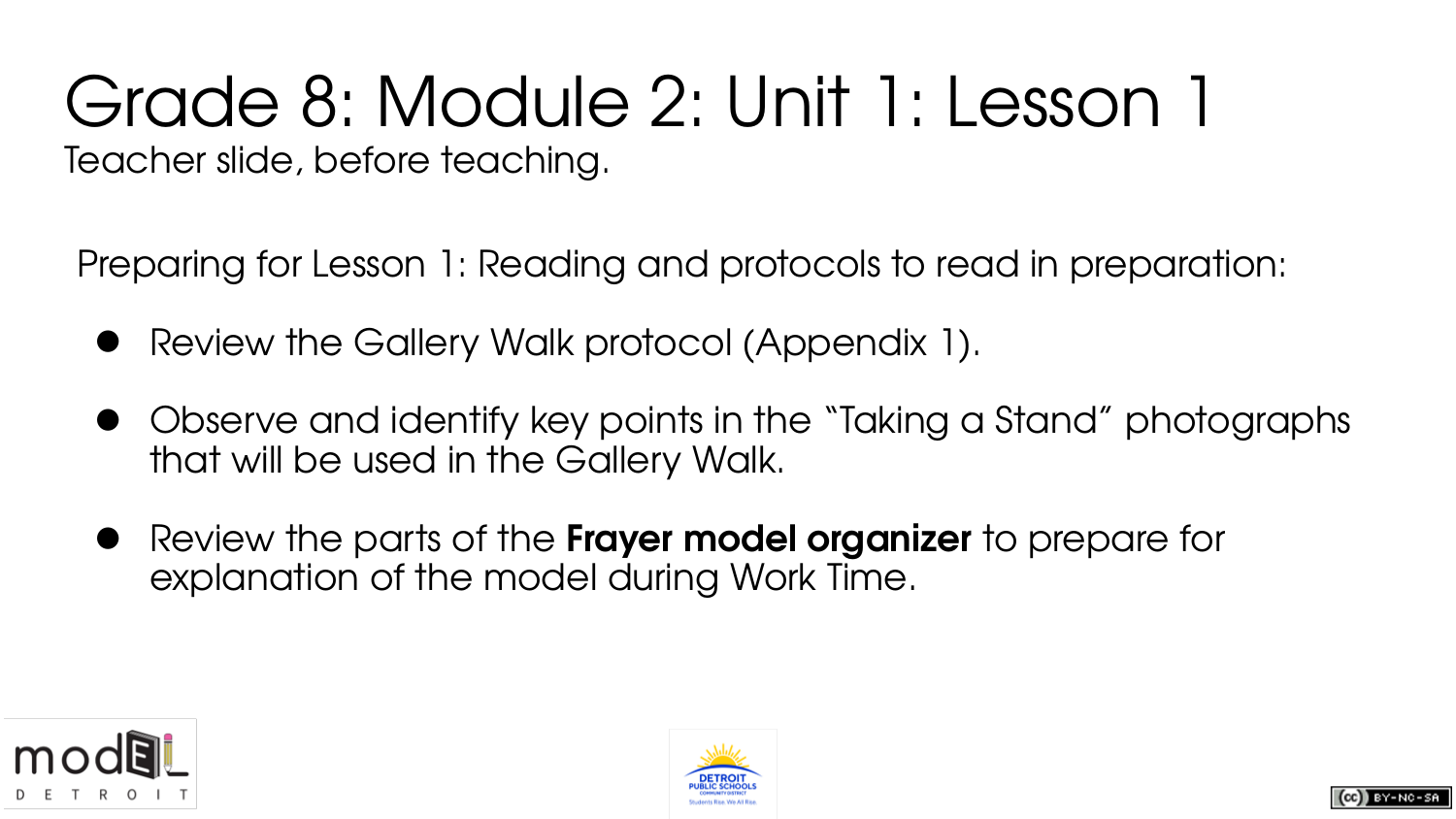

# Grade 8: Module 2: Unit 1: Lesson 1
Teacher slide, before teaching.
Preparing for Lesson 1: Reading and protocols to read in preparation:

Review the Gallery Walk protocol (Appendix 1).

Observe and identify key points in the “Taking a Stand” photographs that will be used in the Gallery Walk.

Review the parts of the Frayer model organizer to prepare for explanation of the model during Work Time.